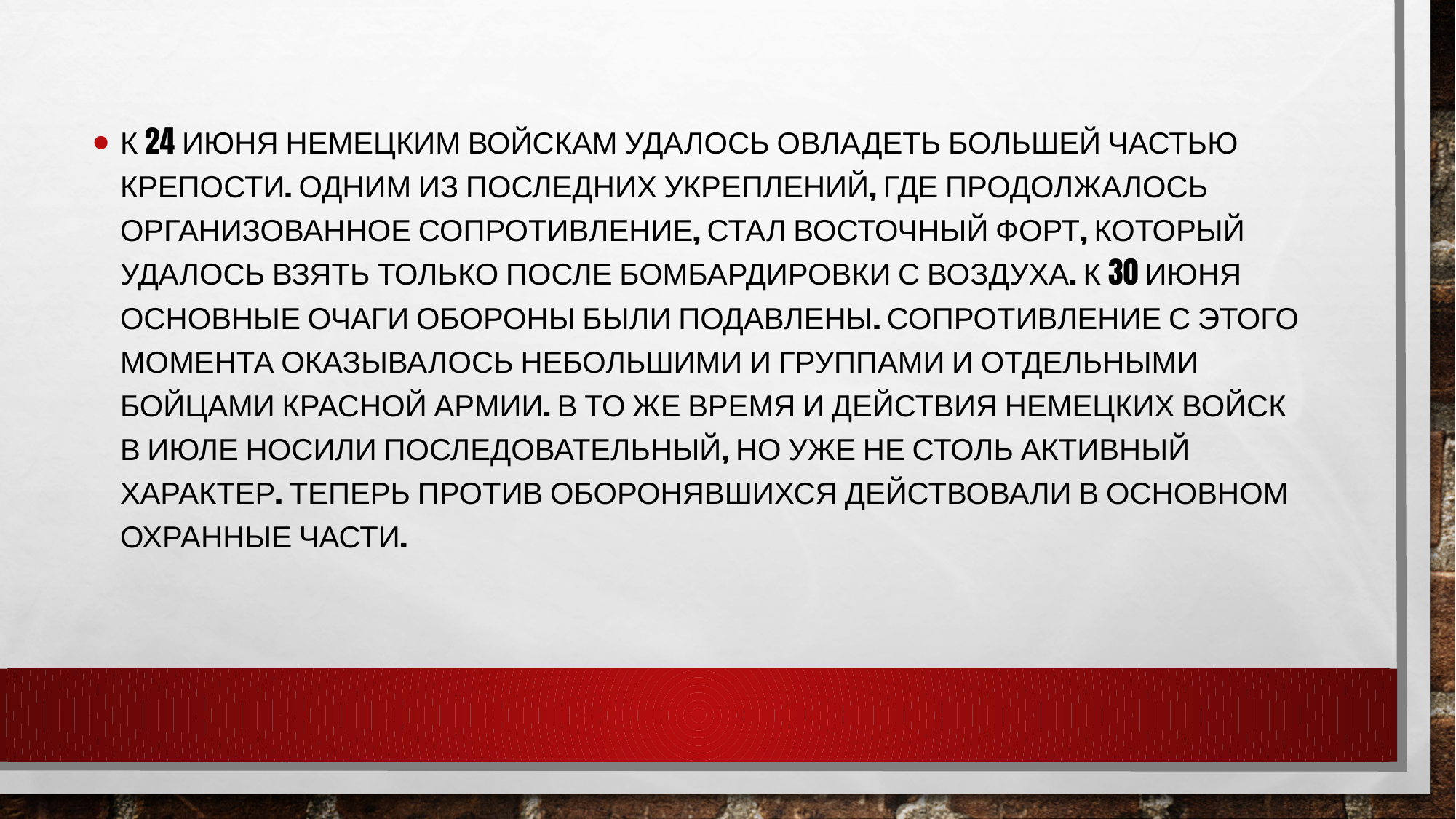

К 24 июня немецким войскам удалось овладеть большей частью крепости. Одним из последних укреплений, где продолжалось организованное сопротивление, стал Восточный форт, который удалось взять только после бомбардировки с воздуха. К 30 июня основные очаги обороны были подавлены. Сопротивление с этого момента оказывалось небольшими и группами и отдельными бойцами Красной Армии. В то же время и действия немецких войск в июле носили последовательный, но уже не столь активный характер. Теперь против оборонявшихся действовали в основном охранные части.
#